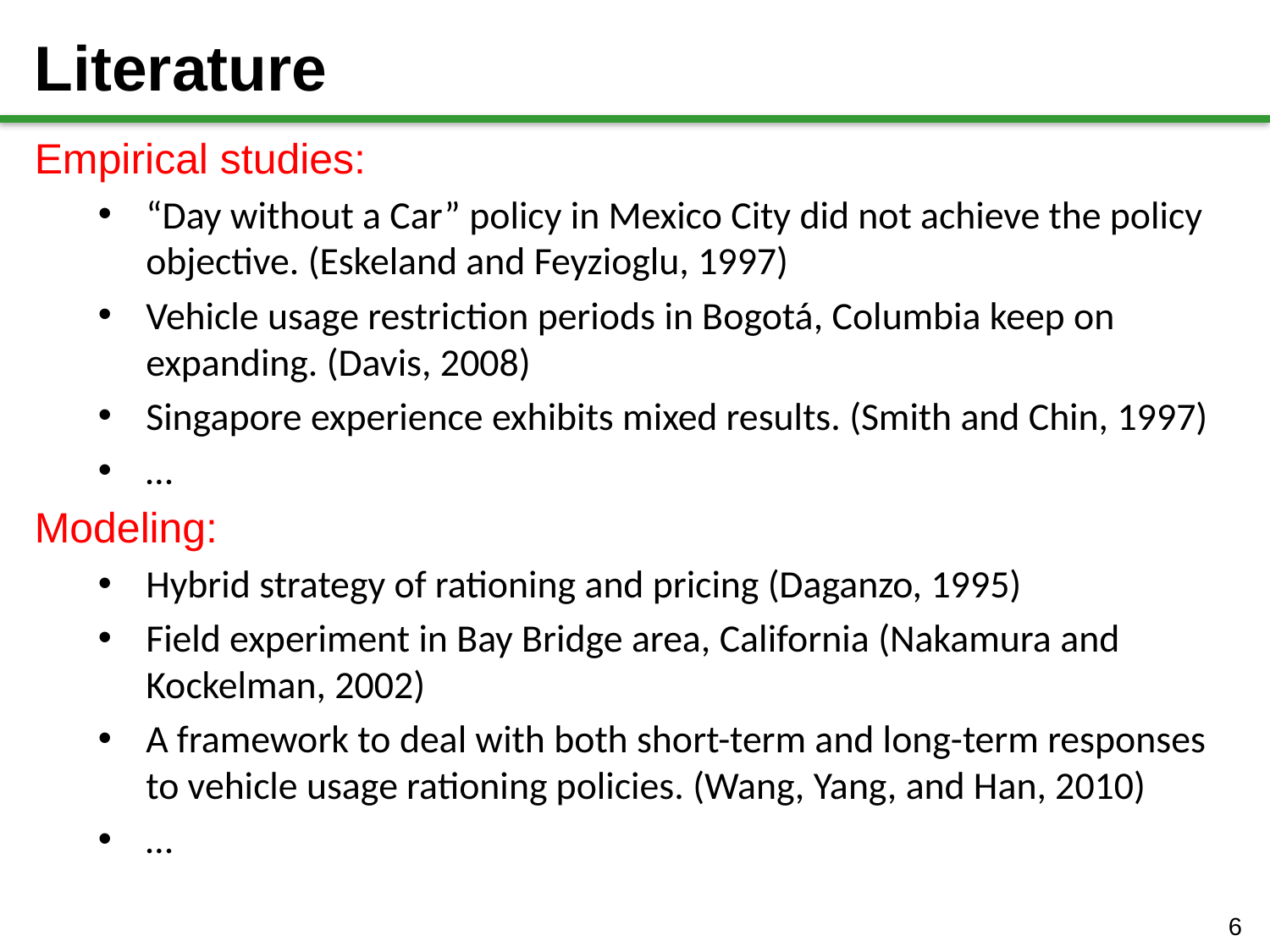

# Literature

Empirical studies:
“Day without a Car” policy in Mexico City did not achieve the policy objective. (Eskeland and Feyzioglu, 1997)
Vehicle usage restriction periods in Bogotá, Columbia keep on expanding. (Davis, 2008)
Singapore experience exhibits mixed results. (Smith and Chin, 1997)
…
Modeling:
Hybrid strategy of rationing and pricing (Daganzo, 1995)
Field experiment in Bay Bridge area, California (Nakamura and Kockelman, 2002)
A framework to deal with both short-term and long-term responses to vehicle usage rationing policies. (Wang, Yang, and Han, 2010)
…

6